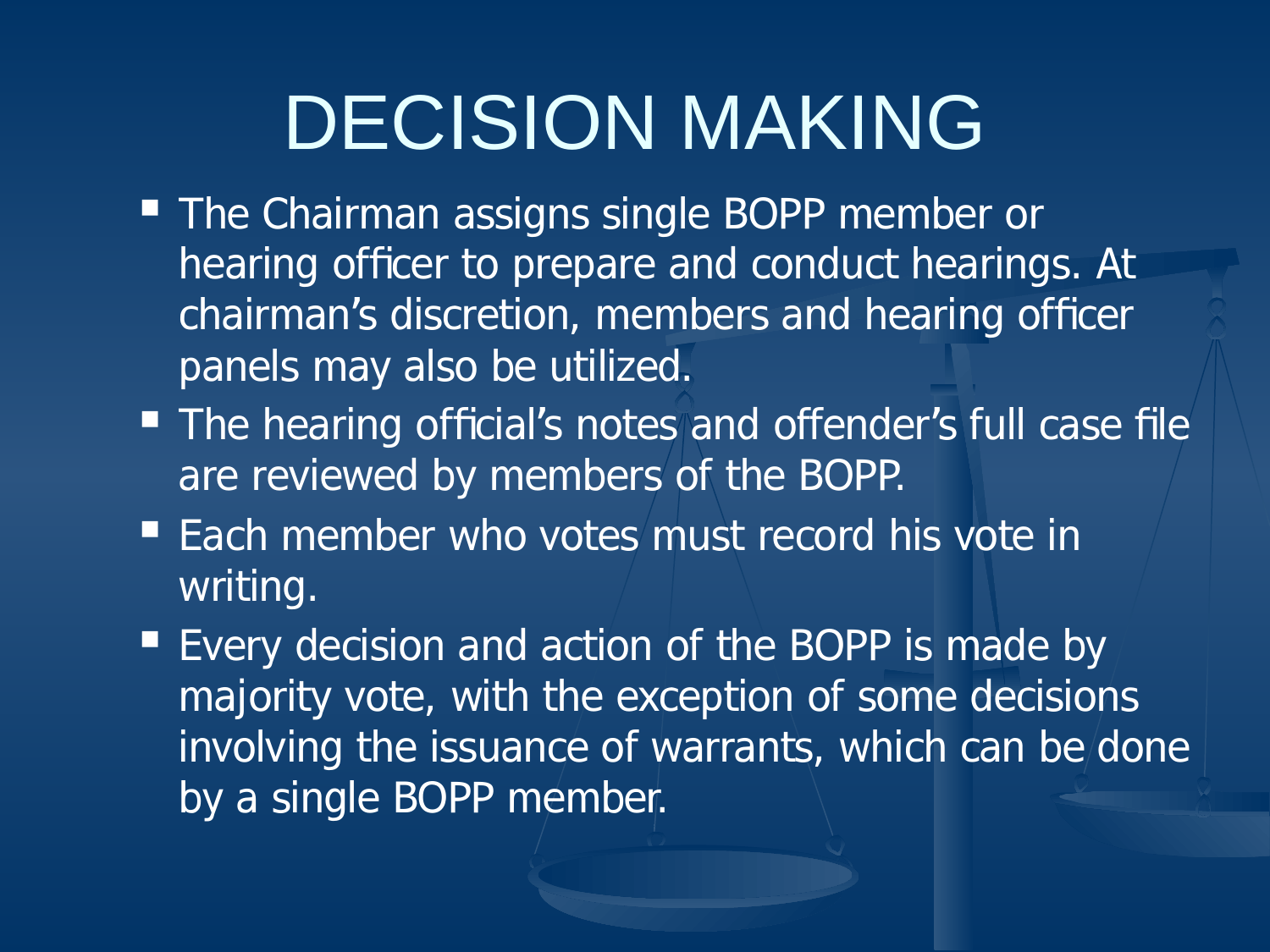

# DECISION MAKING
The Chairman assigns single BOPP member or hearing officer to prepare and conduct hearings. At chairman’s discretion, members and hearing officer panels may also be utilized.
The hearing official’s notes and offender’s full case file are reviewed by members of the BOPP.
Each member who votes must record his vote in writing.
Every decision and action of the BOPP is made by majority vote, with the exception of some decisions involving the issuance of warrants, which can be done by a single BOPP member.